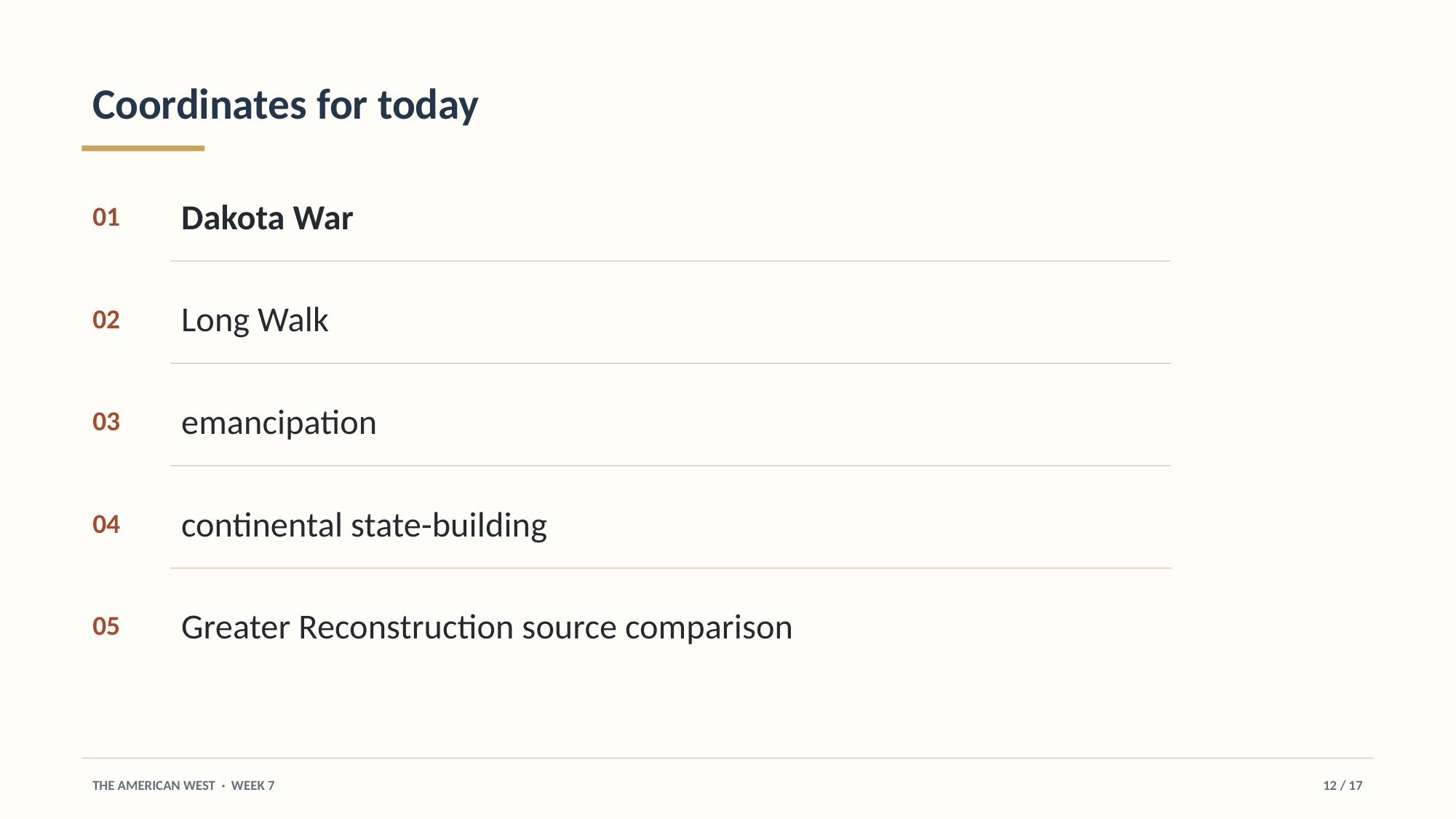

Coordinates for today

Dakota War
01

Long Walk
02

emancipation
03

continental state-building
04

Greater Reconstruction source comparison
05

THE AMERICAN WEST  ·  WEEK 7
12 / 17